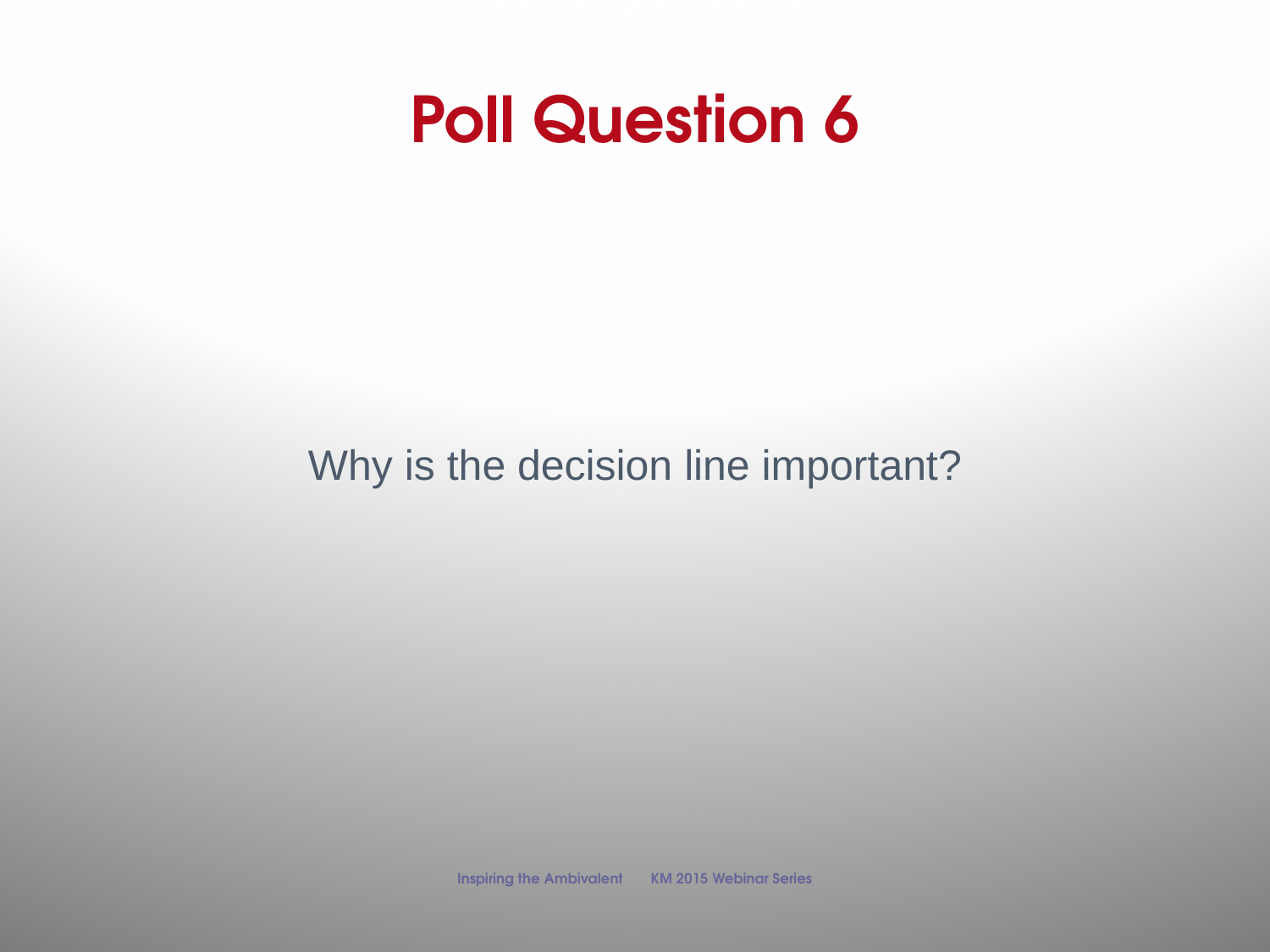

# Poll Question 6

Why is the decision line important?

Inspiring the Ambivalent       KM 2015 Webinar Series